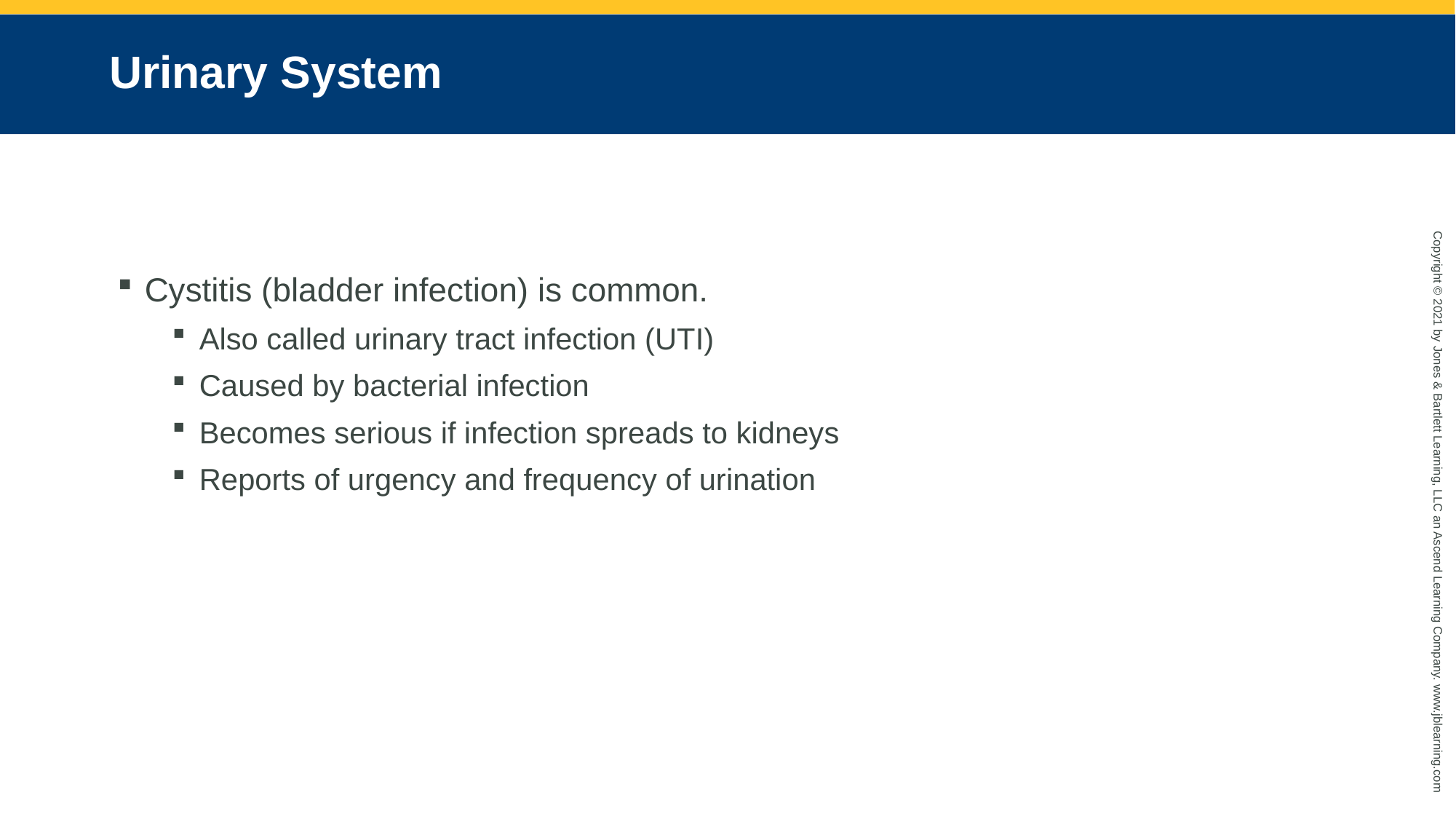

# Urinary System
Cystitis (bladder infection) is common.
Also called urinary tract infection (UTI)
Caused by bacterial infection
Becomes serious if infection spreads to kidneys
Reports of urgency and frequency of urination